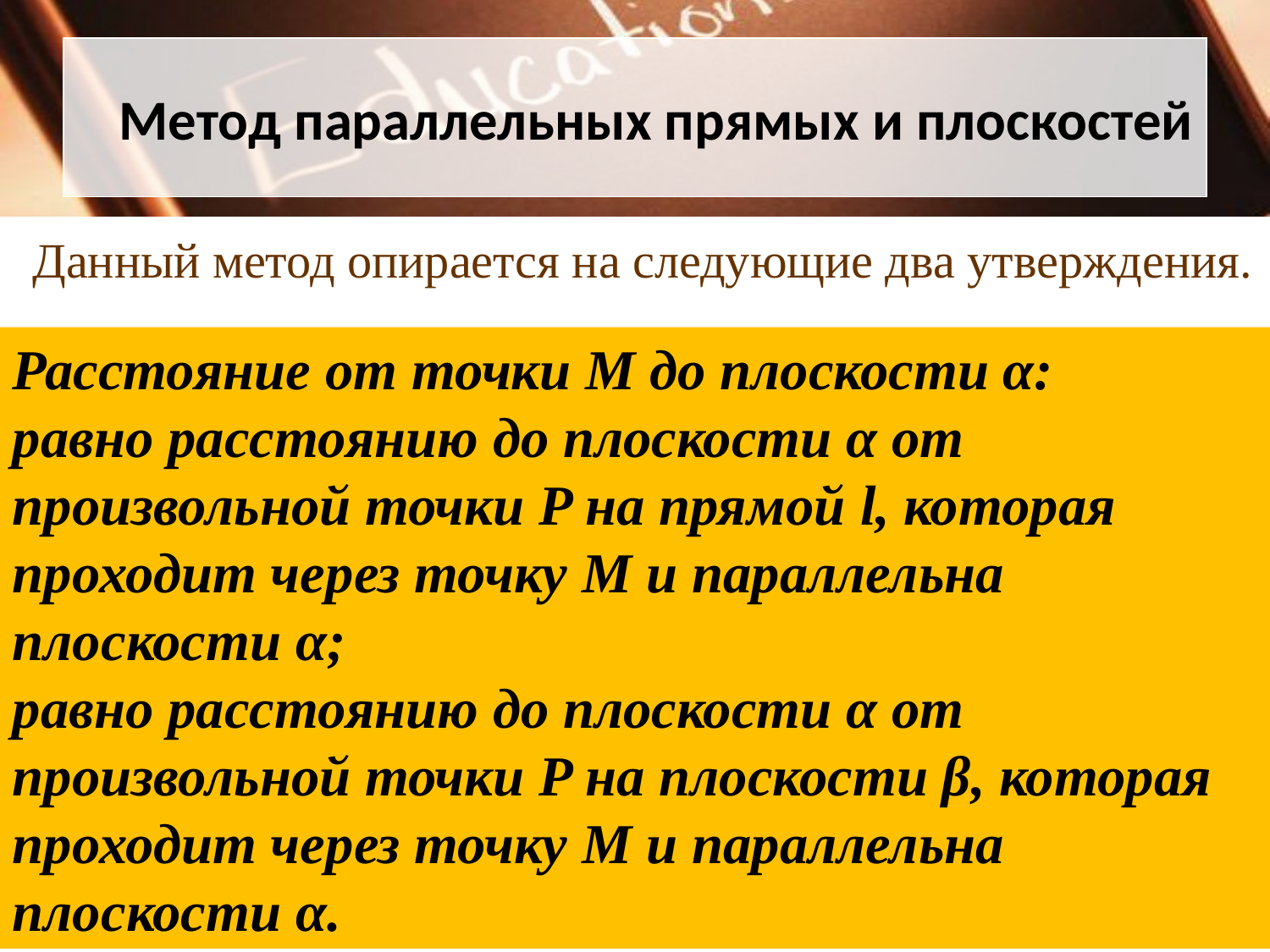

# Метод параллельных прямых и плоскостей
Данный метод опирается на следующие два утверждения.
Расстояние от точки M до плоскости α:
равно расстоянию до плоскости α от произвольной точки P на прямой l, которая проходит через точку M и параллельна плоскости α;
равно расстоянию до плоскости α от произвольной точки P на плоскости β, которая проходит через точку M и параллельна плоскости α.